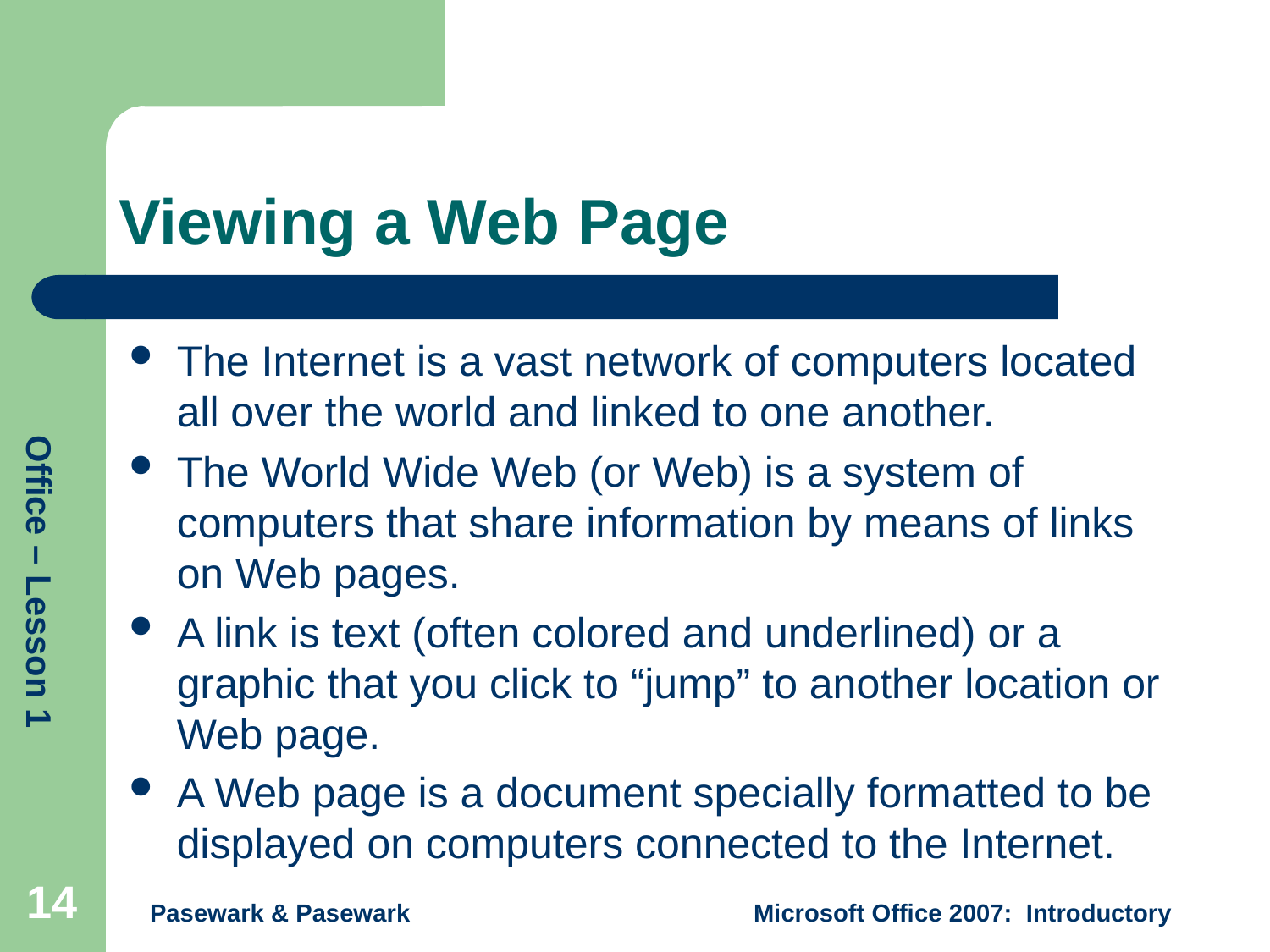

# Viewing a Web Page
The Internet is a vast network of computers located all over the world and linked to one another.
The World Wide Web (or Web) is a system of computers that share information by means of links on Web pages.
A link is text (often colored and underlined) or a graphic that you click to “jump” to another location or Web page.
A Web page is a document specially formatted to be displayed on computers connected to the Internet.
14
Pasewark & Pasewark
Microsoft Office 2007:  Introductory